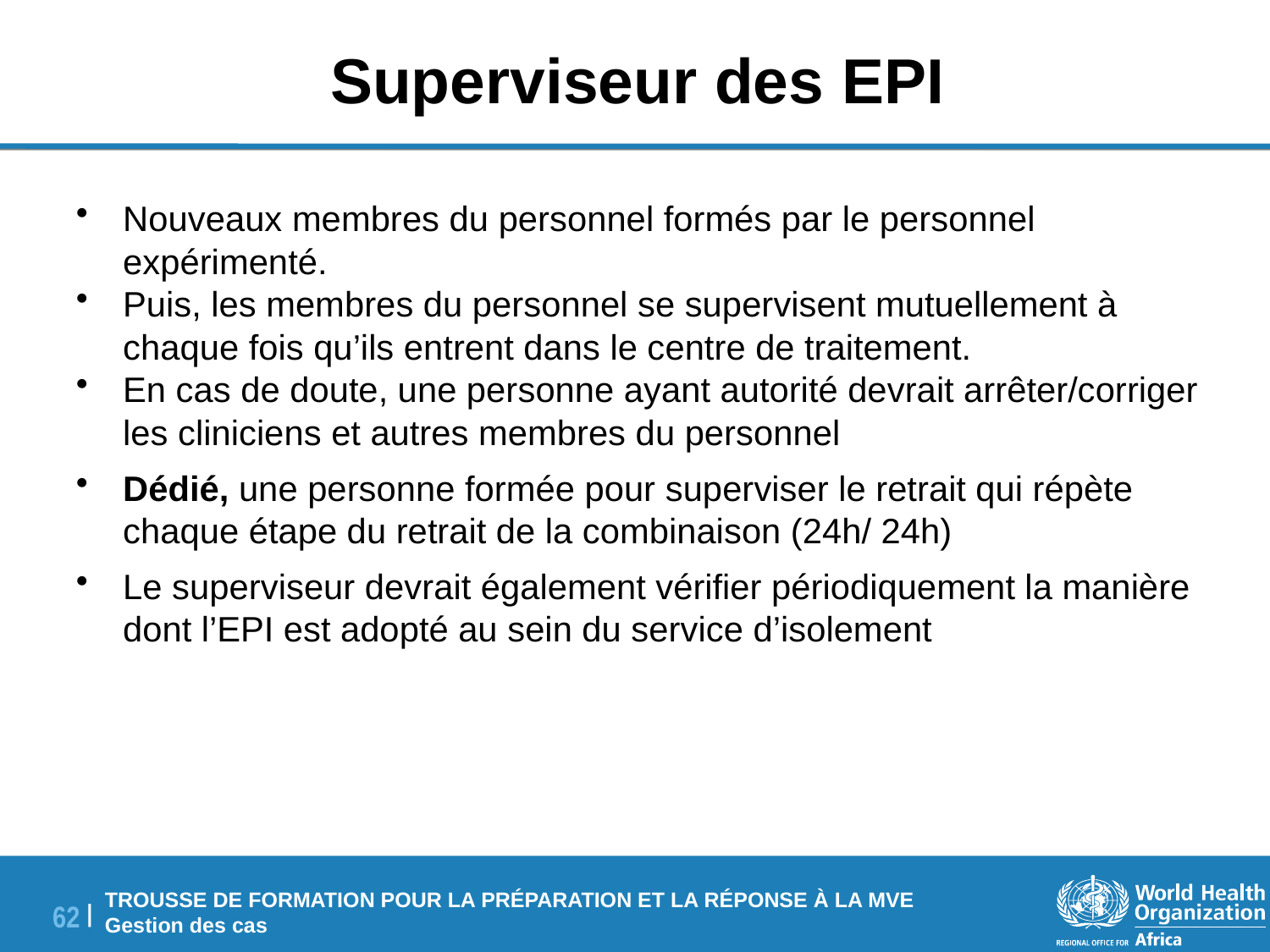

# Superviseur des EPI
Nouveaux membres du personnel formés par le personnel expérimenté.
Puis, les membres du personnel se supervisent mutuellement à chaque fois qu’ils entrent dans le centre de traitement.
En cas de doute, une personne ayant autorité devrait arrêter/corriger les cliniciens et autres membres du personnel
Dédié, une personne formée pour superviser le retrait qui répète chaque étape du retrait de la combinaison (24h/ 24h)
Le superviseur devrait également vérifier périodiquement la manière dont l’EPI est adopté au sein du service d’isolement